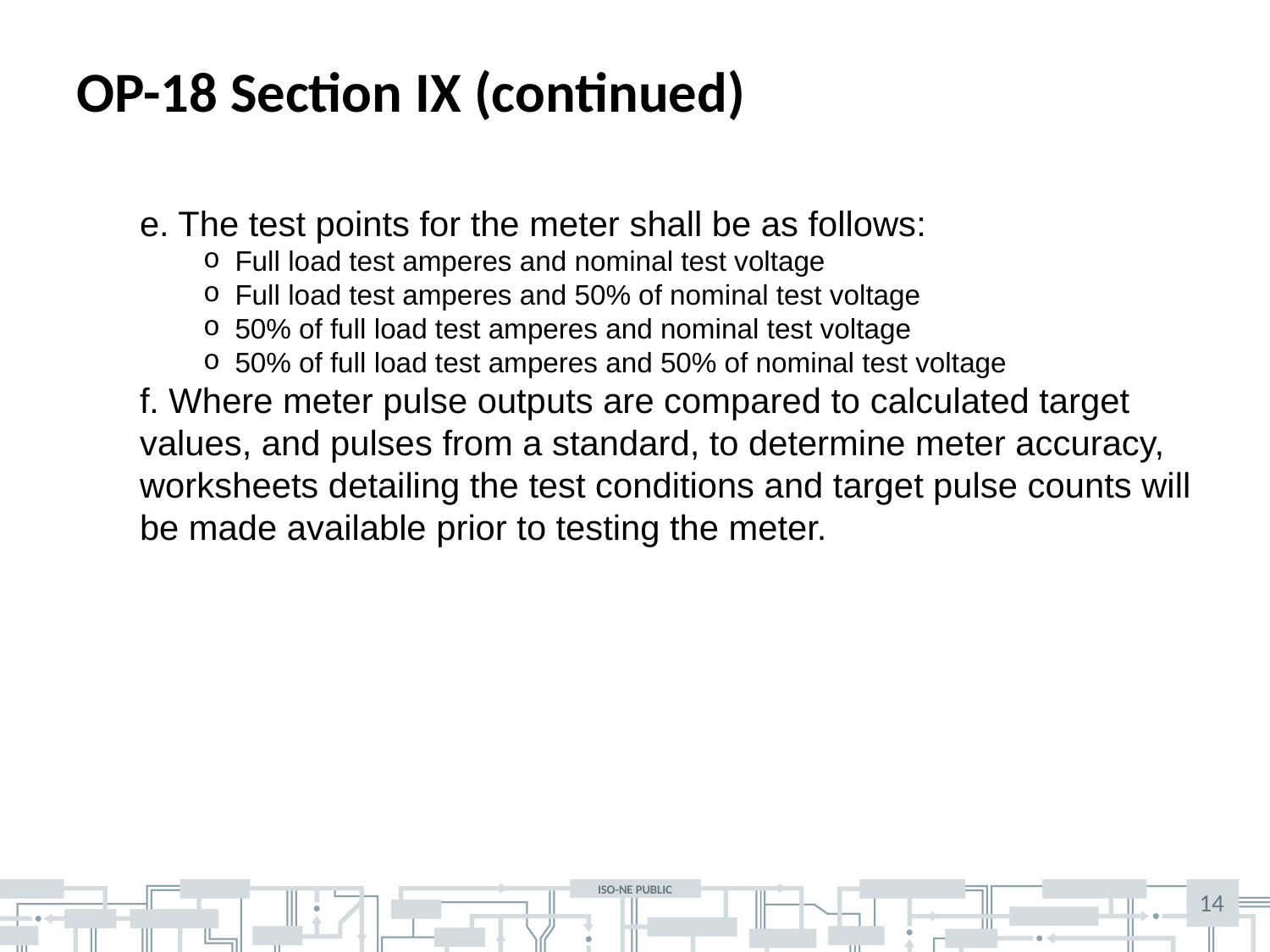

# OP-18 Section IX (continued)
e. The test points for the meter shall be as follows:
Full load test amperes and nominal test voltage
Full load test amperes and 50% of nominal test voltage
50% of full load test amperes and nominal test voltage
50% of full load test amperes and 50% of nominal test voltage
f. Where meter pulse outputs are compared to calculated target values, and pulses from a standard, to determine meter accuracy, worksheets detailing the test conditions and target pulse counts will be made available prior to testing the meter.

14